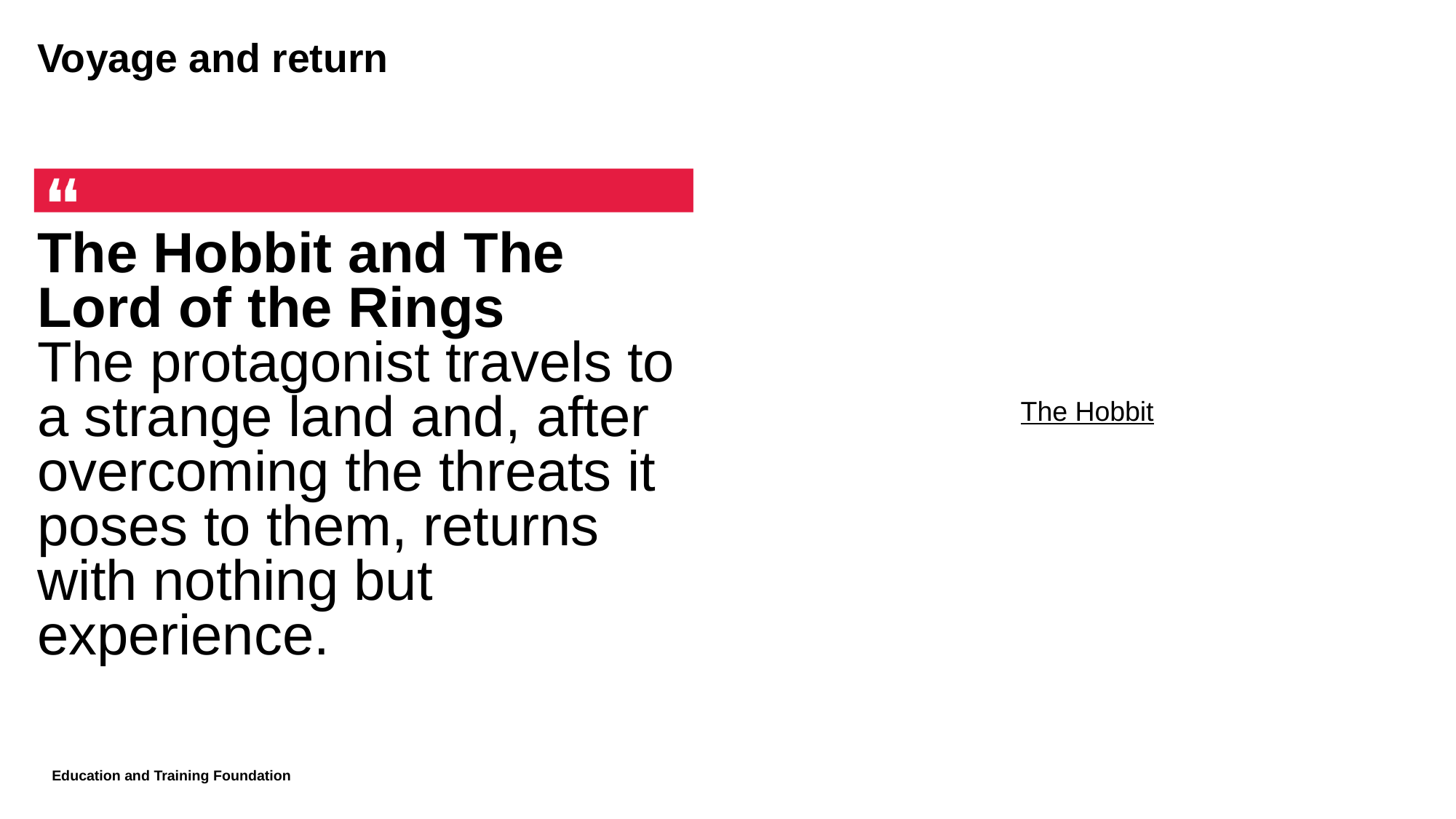

# Voyage and return
The Hobbit and The
Lord of the Rings
The protagonist travels to a strange land and, after overcoming the threats it poses to them, returns with nothing but experience.

The Hobbit

Education and Training Foundation